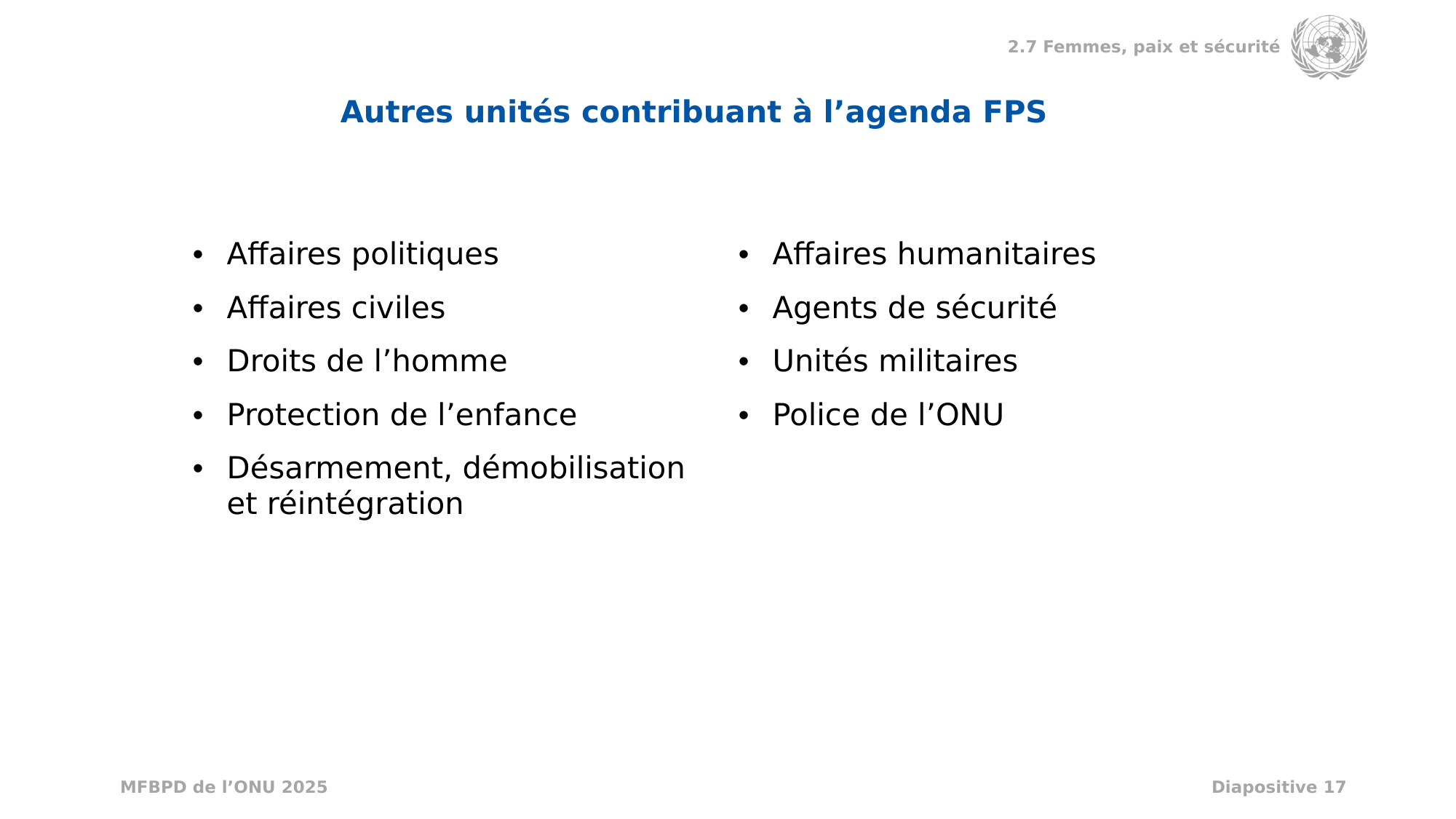

Autres unités contribuant à l’agenda FPS
| Affaires politiques Affaires civiles Droits de l’homme Protection de l’enfance Désarmement, démobilisation et réintégration | Affaires humanitaires Agents de sécurité Unités militaires Police de l’ONU |
| --- | --- |